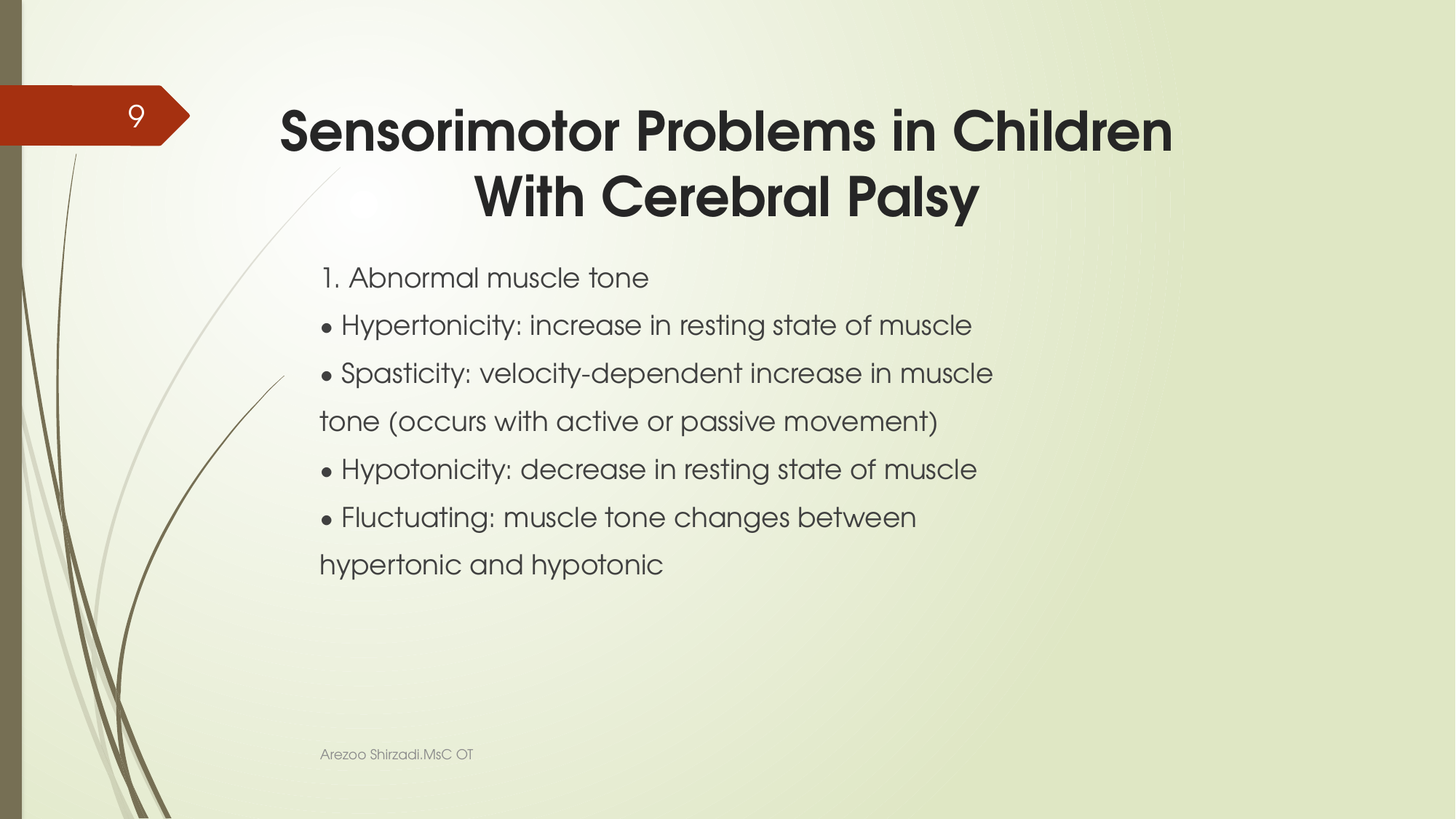

# Sensorimotor Problems in Children With Cerebral Palsy
9
1. Abnormal muscle tone
• Hypertonicity: increase in resting state of muscle
• Spasticity: velocity-dependent increase in muscle
tone (occurs with active or passive movement)
• Hypotonicity: decrease in resting state of muscle
• Fluctuating: muscle tone changes between
hypertonic and hypotonic
Arezoo Shirzadi.MsC OT